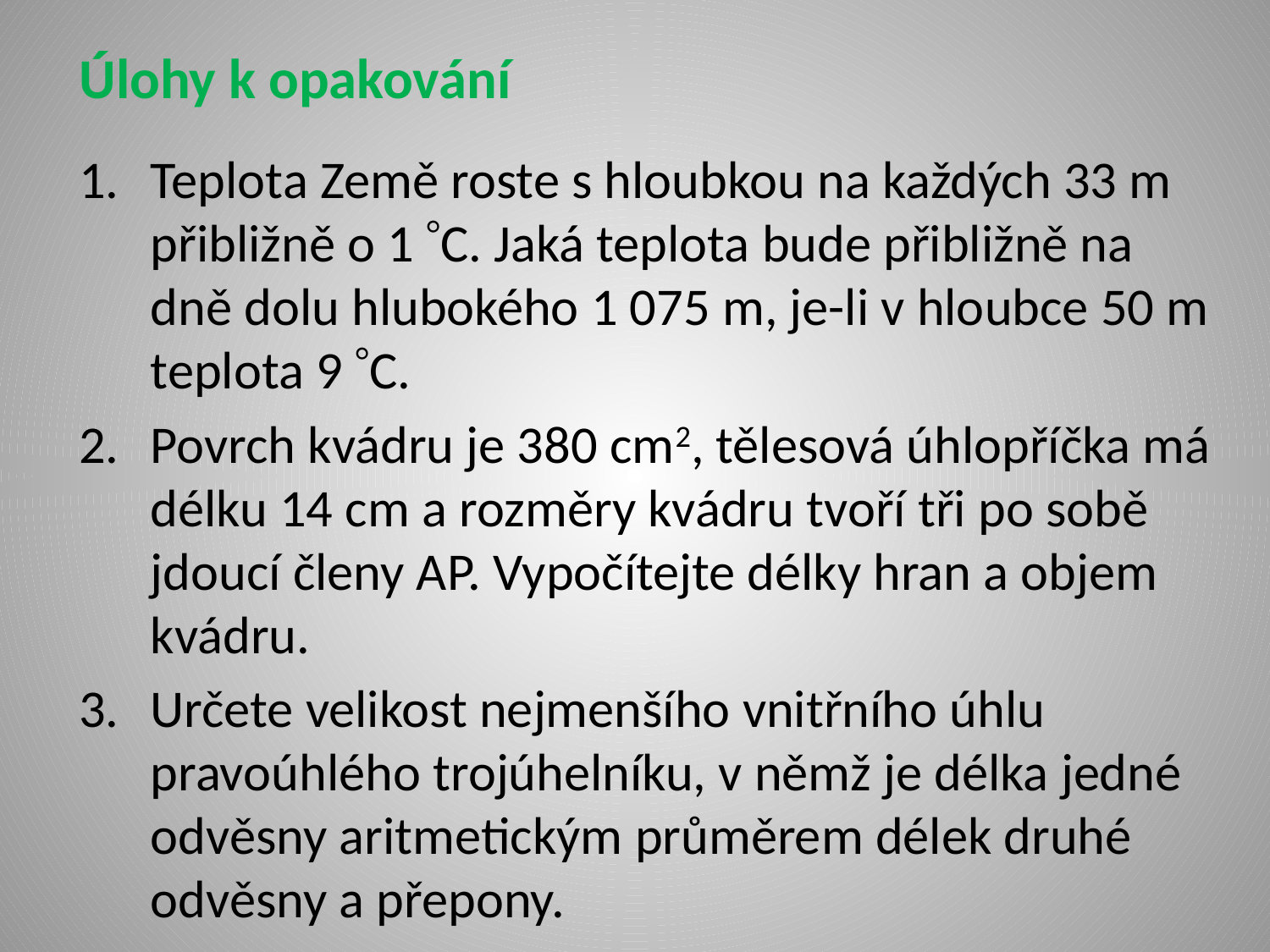

Úlohy k opakování
Teplota Země roste s hloubkou na každých 33 m přibližně o 1 °C. Jaká teplota bude přibližně na dně dolu hlubokého 1 075 m, je-li v hloubce 50 m teplota 9 °C.
Povrch kvádru je 380 cm2, tělesová úhlopříčka má délku 14 cm a rozměry kvádru tvoří tři po sobě jdoucí členy AP. Vypočítejte délky hran a objem kvádru.
Určete velikost nejmenšího vnitřního úhlu pravoúhlého trojúhelníku, v němž je délka jedné odvěsny aritmetickým průměrem délek druhé odvěsny a přepony.